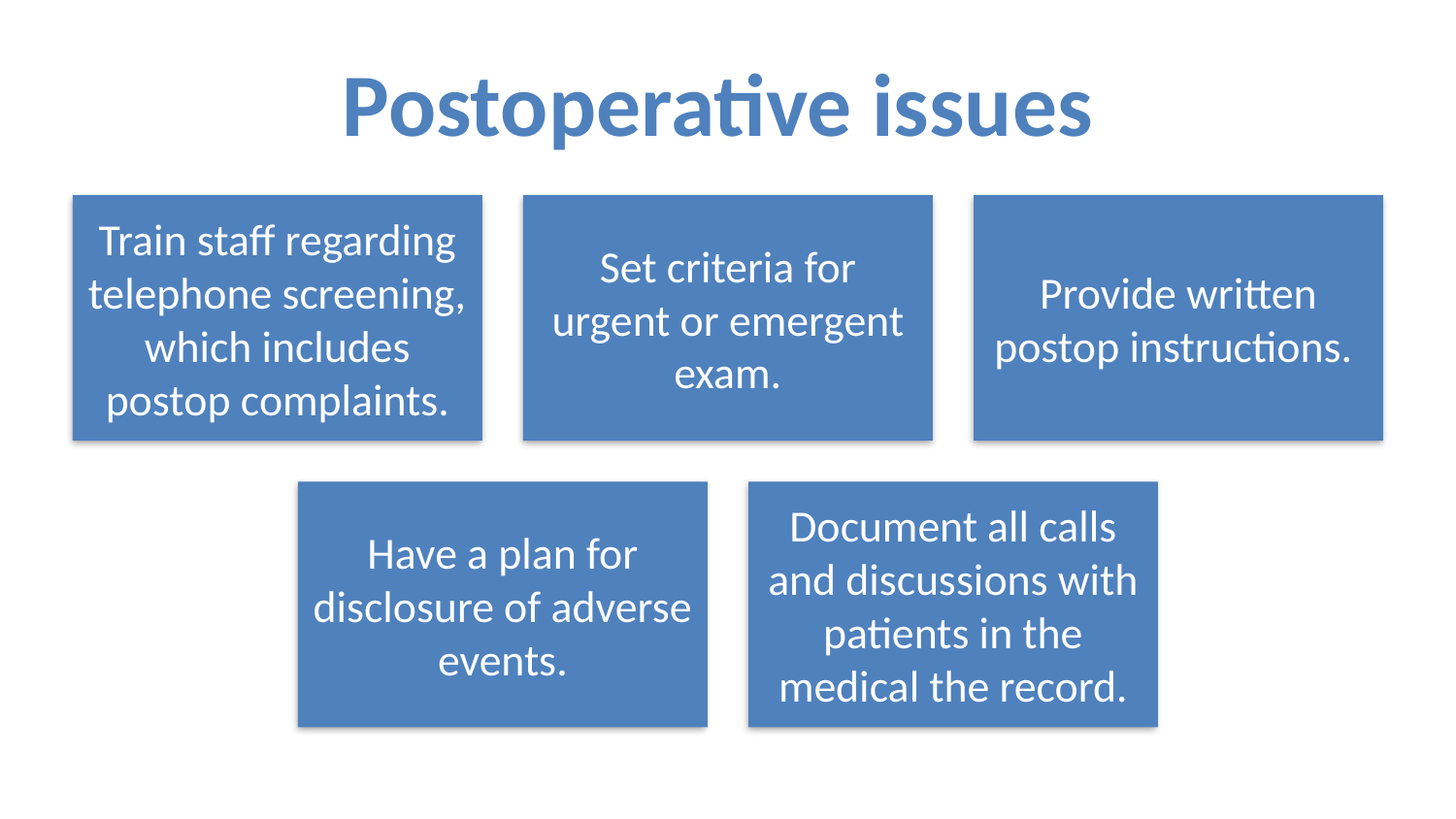

# Postoperative issues
Train staff regarding telephone screening, which includes postop complaints.
Set criteria for urgent or emergent exam.
Provide written postop instructions.
Have a plan for disclosure of adverse events.
Document all calls and discussions with patients in the medical the record.